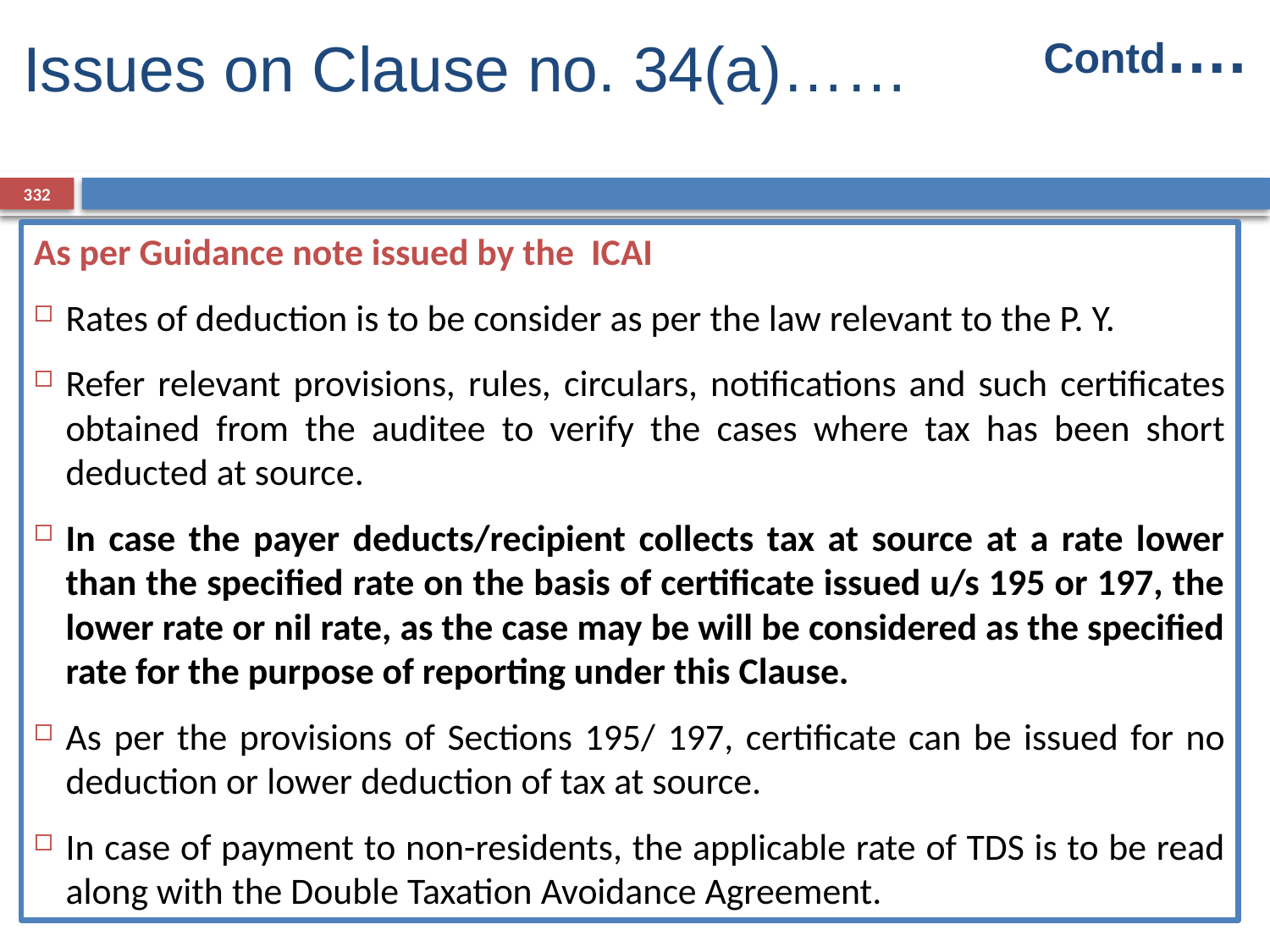

Contd….
# Issues on Clause no. 34(a)……
332
As per Guidance note issued by the  ICAI
Rates of deduction is to be consider as per the law relevant to the P. Y.
Refer relevant provisions, rules, circulars, notifications and such certificates obtained from the auditee to verify the cases where tax has been short deducted at source.
In case the payer deducts/recipient collects tax at source at a rate lower than the specified rate on the basis of certificate issued u/s 195 or 197, the lower rate or nil rate, as the case may be will be considered as the specified rate for the purpose of reporting under this Clause.
As per the provisions of Sections 195/ 197, certificate can be issued for no deduction or lower deduction of tax at source.
In case of payment to non-residents, the applicable rate of TDS is to be read along with the Double Taxation Avoidance Agreement.